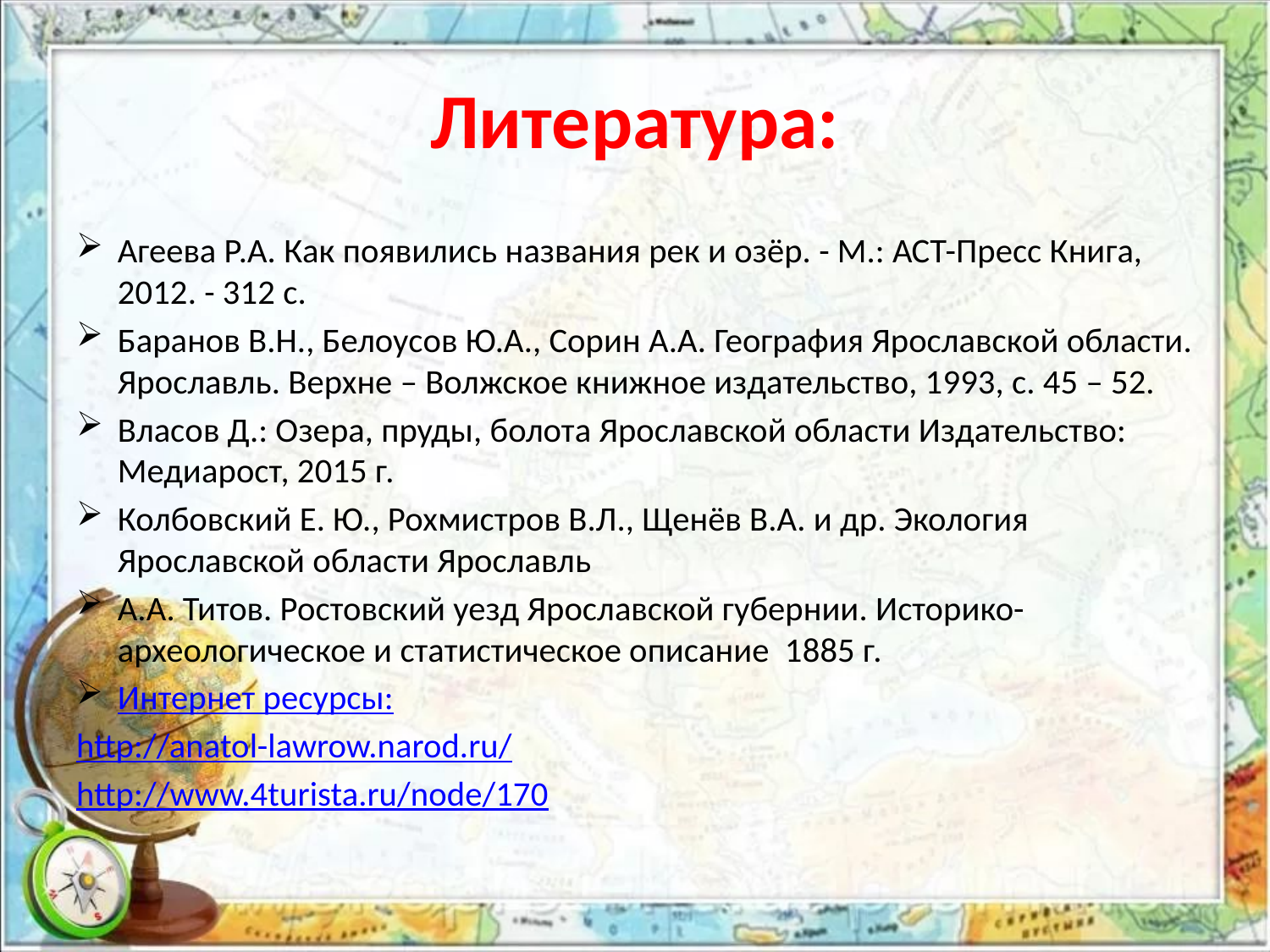

# Литература:
Агеева Р.А. Как появились названия рек и озёр. - М.: АСТ-Пресс Книга, 2012. - 312 с.
Баранов В.Н., Белоусов Ю.А., Сорин А.А. География Ярославской области. Ярославль. Верхне – Волжское книжное издательство, 1993, с. 45 – 52.
Власов Д.: Озера, пруды, болота Ярославской области Издательство: Медиарост, 2015 г.
Колбовский Е. Ю., Рохмистров В.Л., Щенёв В.А. и др. Экология Ярославской области Ярославль
А.А. Титов. Ростовский уезд Ярославской губернии. Историко-археологическое и статистическое описание  1885 г.
Интернет ресурсы:
http://anatol-lawrow.narod.ru/
http://www.4turista.ru/node/170